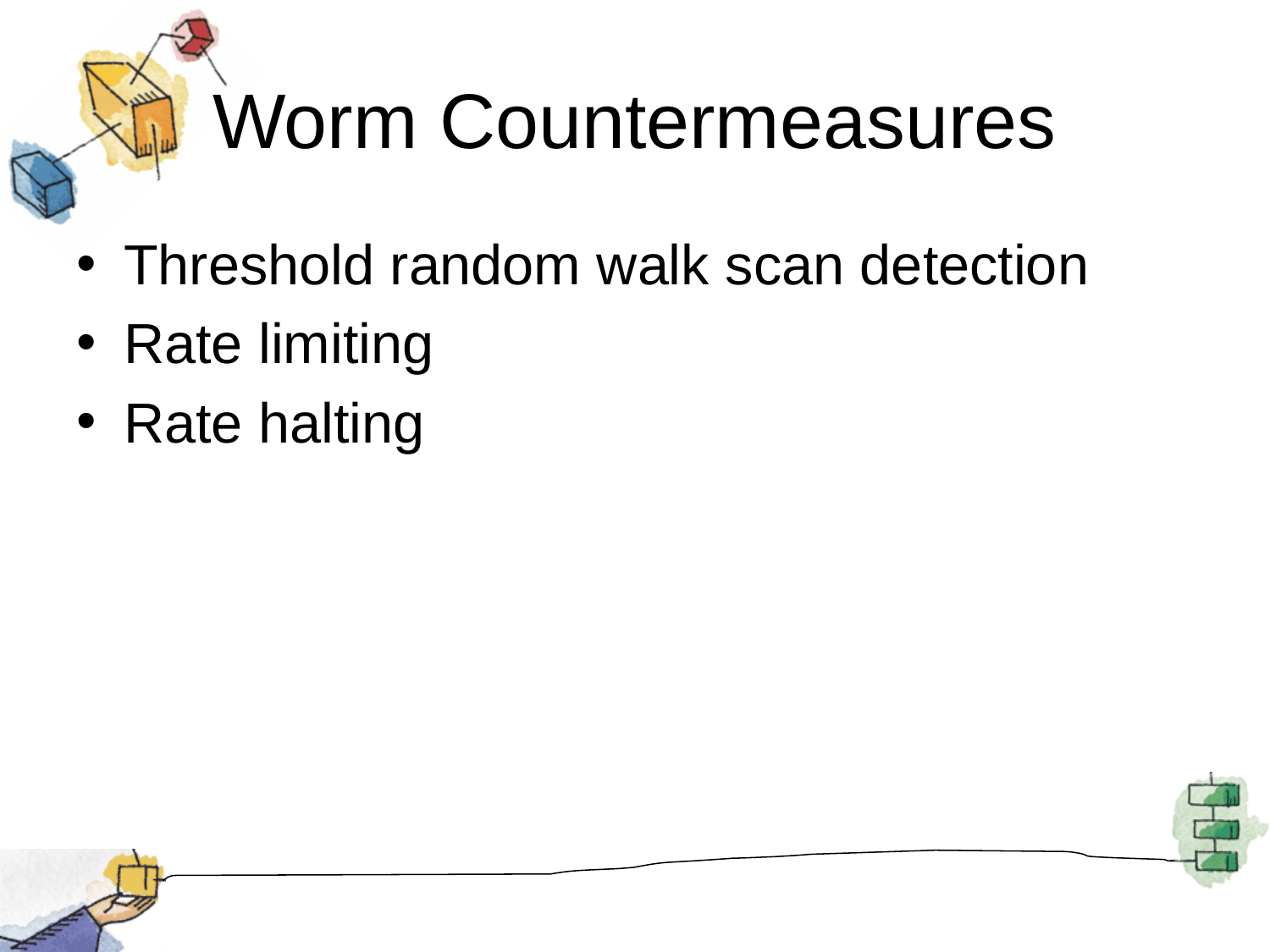

# Worm Countermeasures
Threshold random walk scan detection
Rate limiting
Rate halting